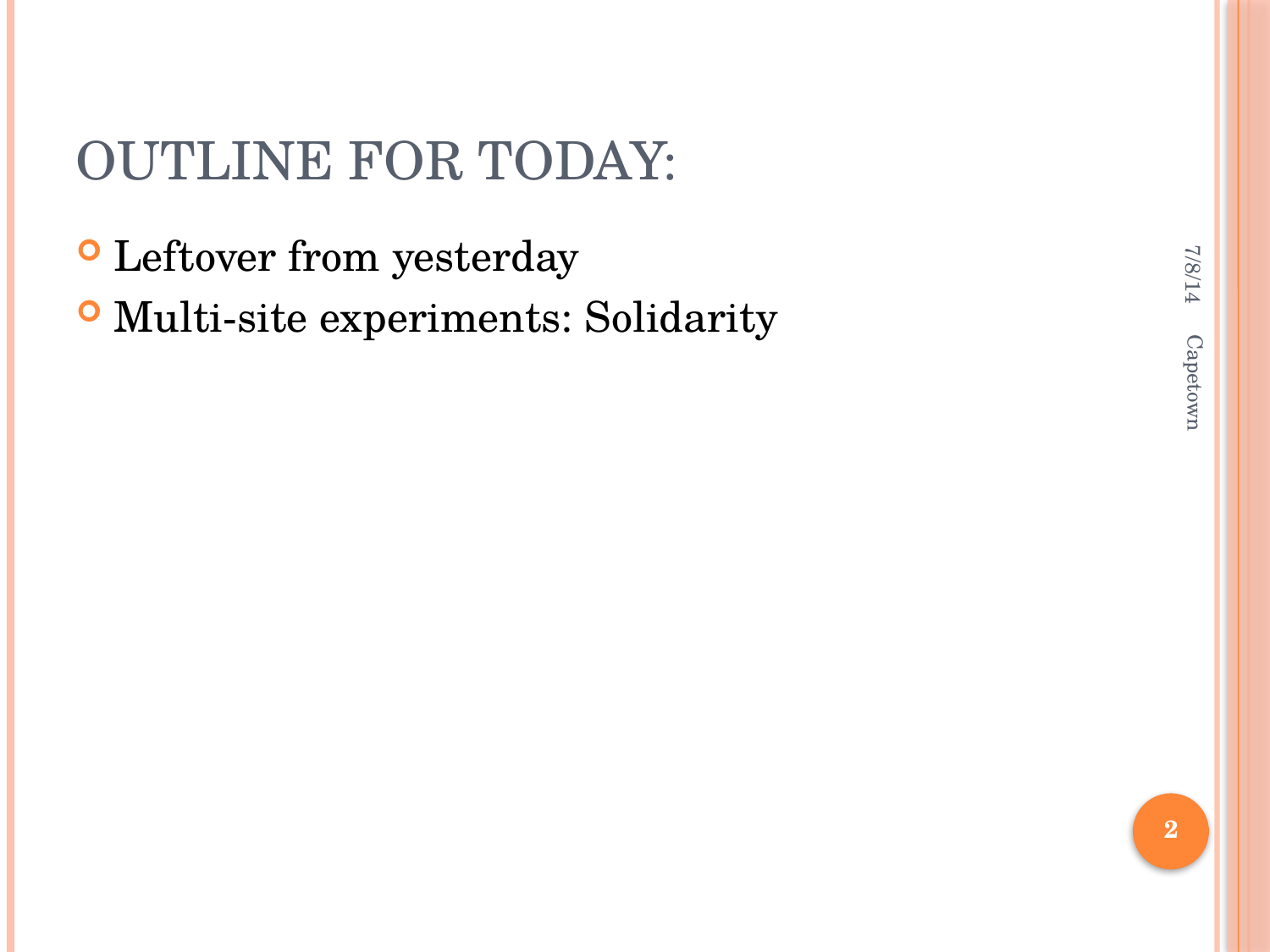

# Outline for today:
7/8/14
Leftover from yesterday
Multi-site experiments: Solidarity

Capetown
2